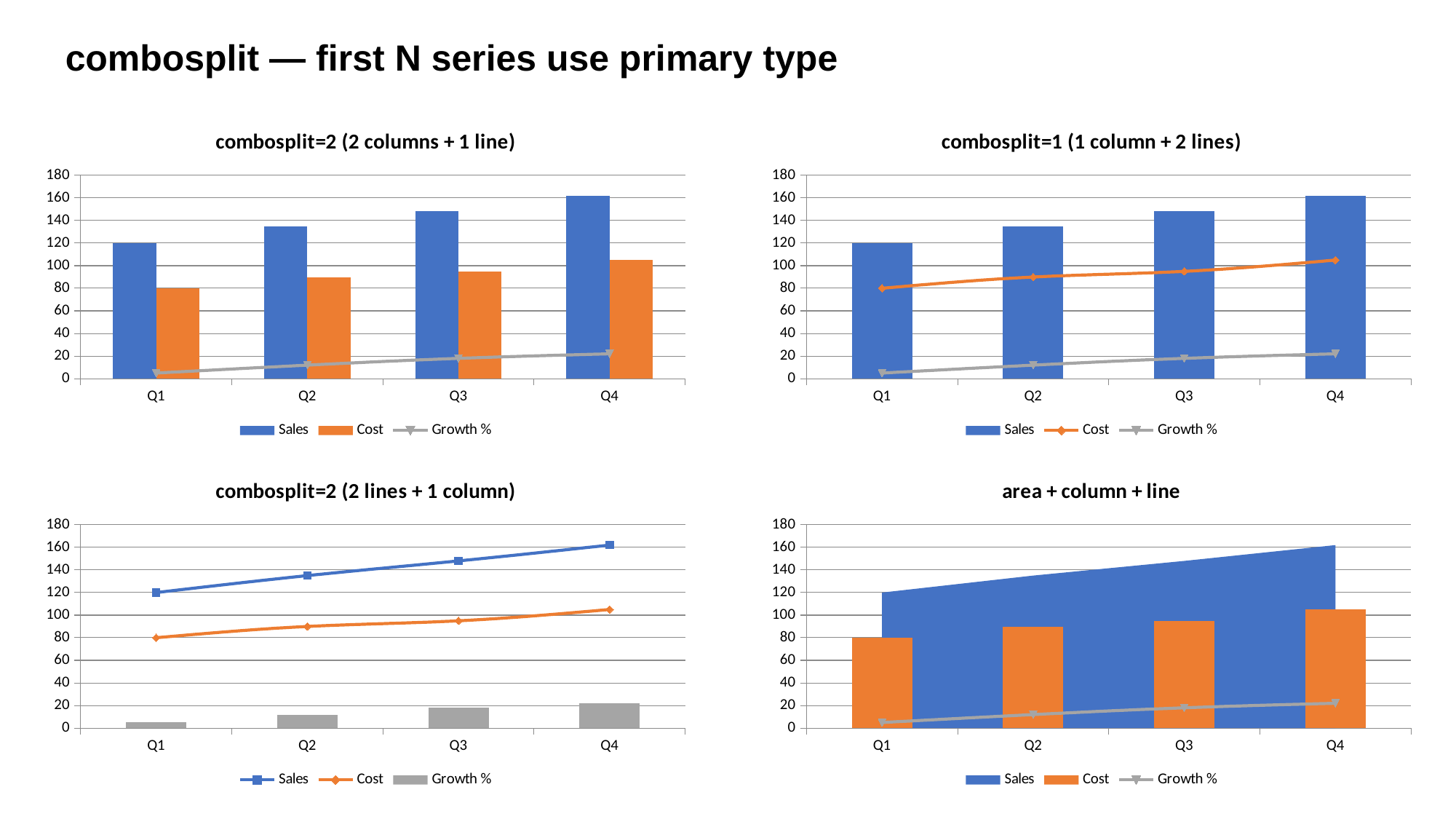

combosplit — first N series use primary type

### Chart: combosplit=2 (2 columns + 1 line)

| Category |  |  |  |
|---|---|---|---|
| Q1 | 120.0 | 80.0 | 5.0 |
| Q2 | 135.0 | 90.0 | 12.0 |
| Q3 | 148.0 | 95.0 | 18.0 |
| Q4 | 162.0 | 105.0 | 22.0 |

### Chart: combosplit=1 (1 column + 2 lines)

| Category |  |  |  |
|---|---|---|---|
| Q1 | 120.0 | 80.0 | 5.0 |
| Q2 | 135.0 | 90.0 | 12.0 |
| Q3 | 148.0 | 95.0 | 18.0 |
| Q4 | 162.0 | 105.0 | 22.0 |

### Chart: combosplit=2 (2 lines + 1 column)

| Category |  |  |  |
|---|---|---|---|
| Q1 | 120.0 | 80.0 | 5.0 |
| Q2 | 135.0 | 90.0 | 12.0 |
| Q3 | 148.0 | 95.0 | 18.0 |
| Q4 | 162.0 | 105.0 | 22.0 |

### Chart: area + column + line

| Category |  |  |  |
|---|---|---|---|
| Q1 | 120.0 | 80.0 | 5.0 |
| Q2 | 135.0 | 90.0 | 12.0 |
| Q3 | 148.0 | 95.0 | 18.0 |
| Q4 | 162.0 | 105.0 | 22.0 |